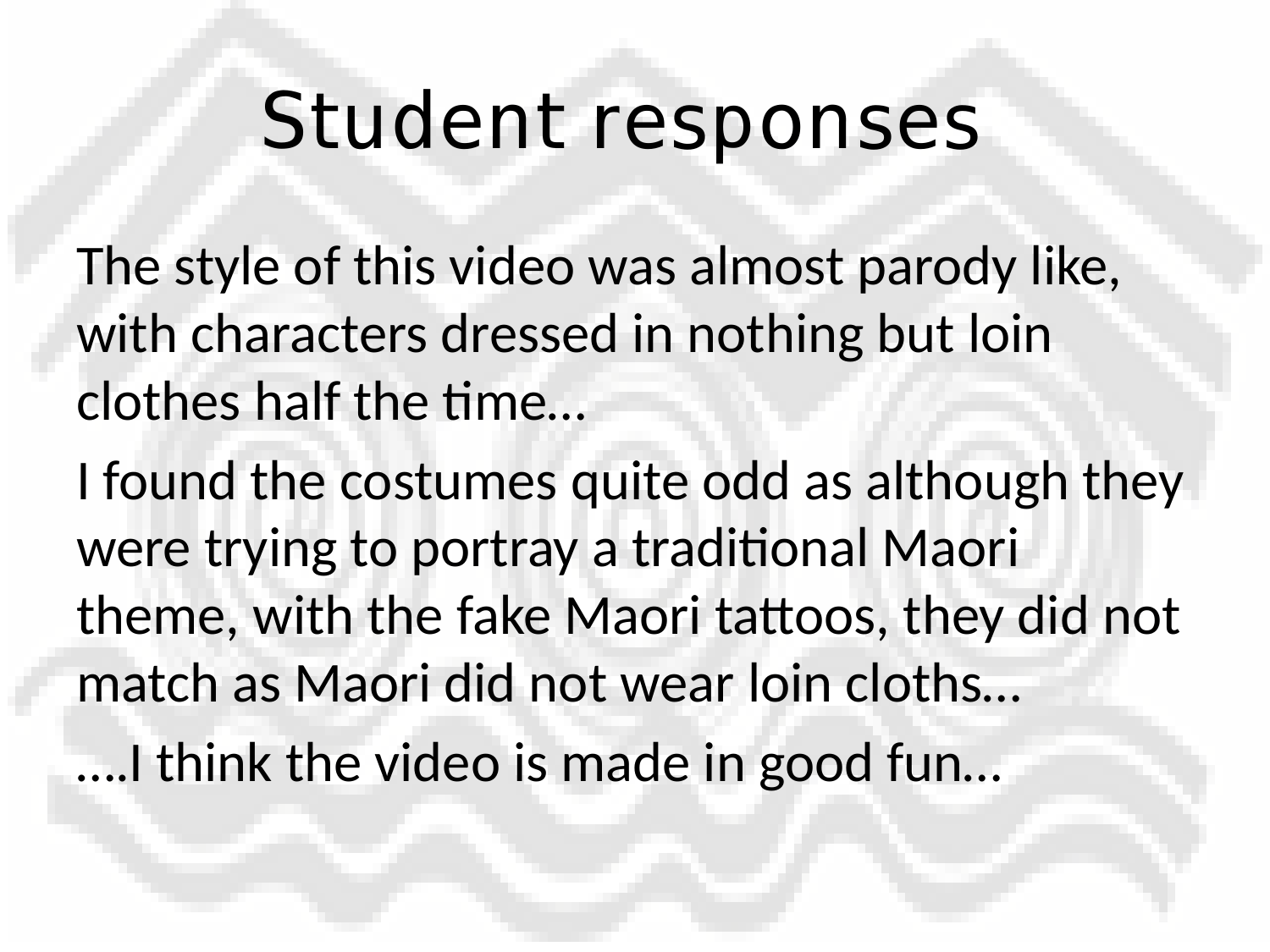

# Student responses
The style of this video was almost parody like, with characters dressed in nothing but loin clothes half the time…
I found the costumes quite odd as although they were trying to portray a traditional Maori theme, with the fake Maori tattoos, they did not match as Maori did not wear loin cloths…
….I think the video is made in good fun…